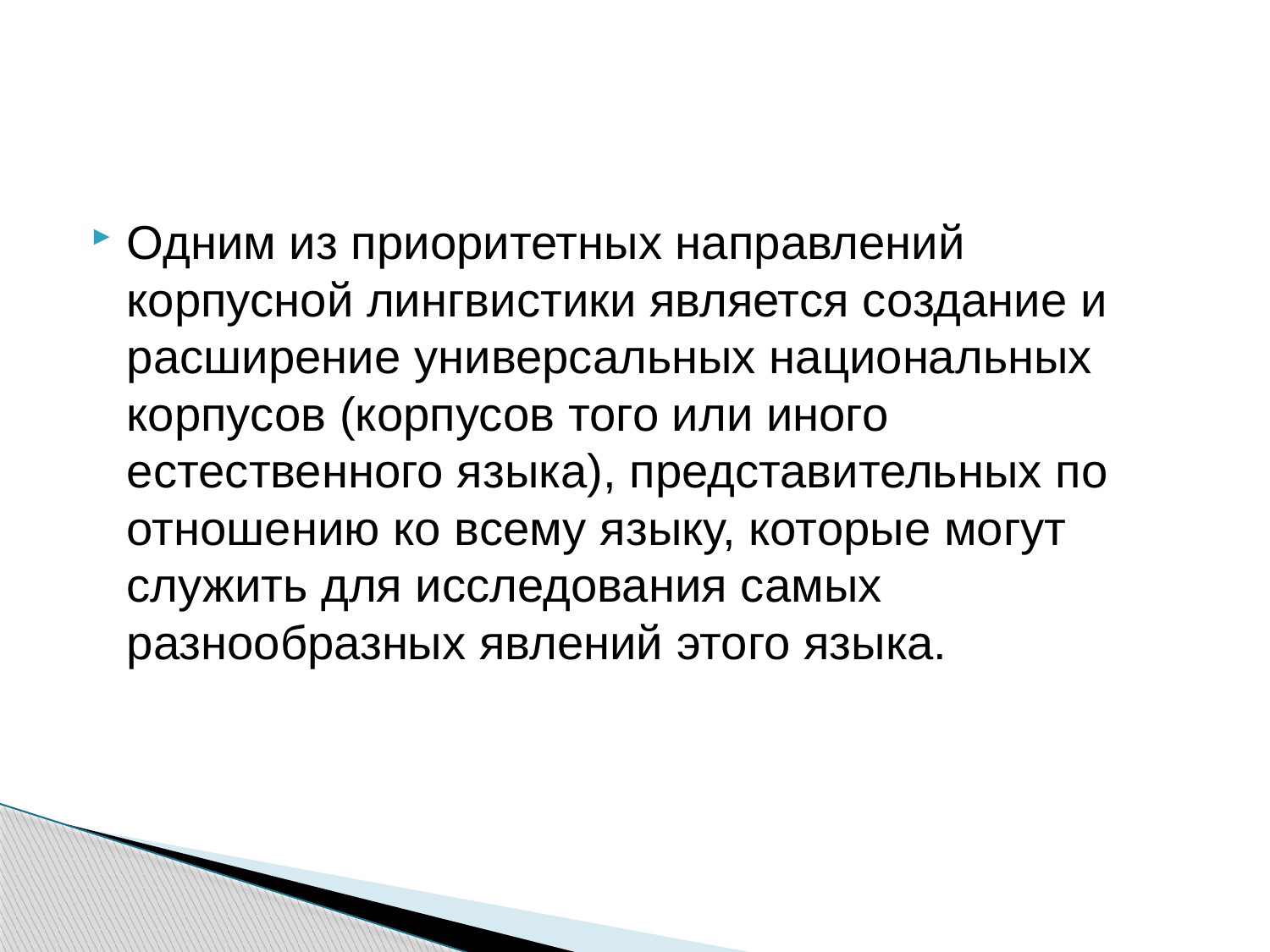

#
Одним из приоритетных направлений корпусной лингвистики является создание и расширение универсальных национальных корпусов (корпусов того или иного естественного языка), представительных по отношению ко всему языку, которые могут служить для исследования самых разнообразных явлений этого языка.